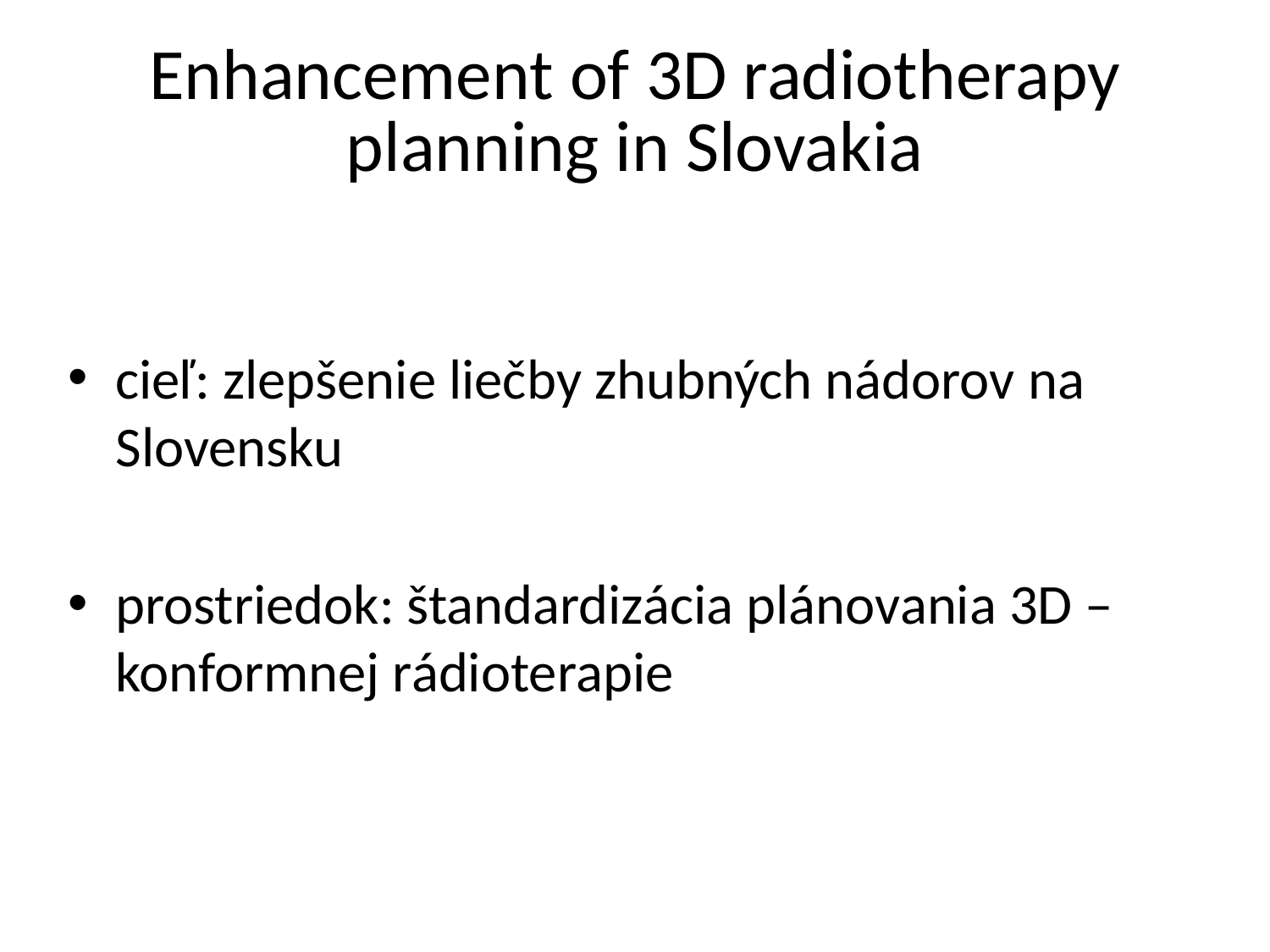

# Enhancement of 3D radiotherapy planning in Slovakia
cieľ: zlepšenie liečby zhubných nádorov na Slovensku

prostriedok: štandardizácia plánovania 3D – konformnej rádioterapie